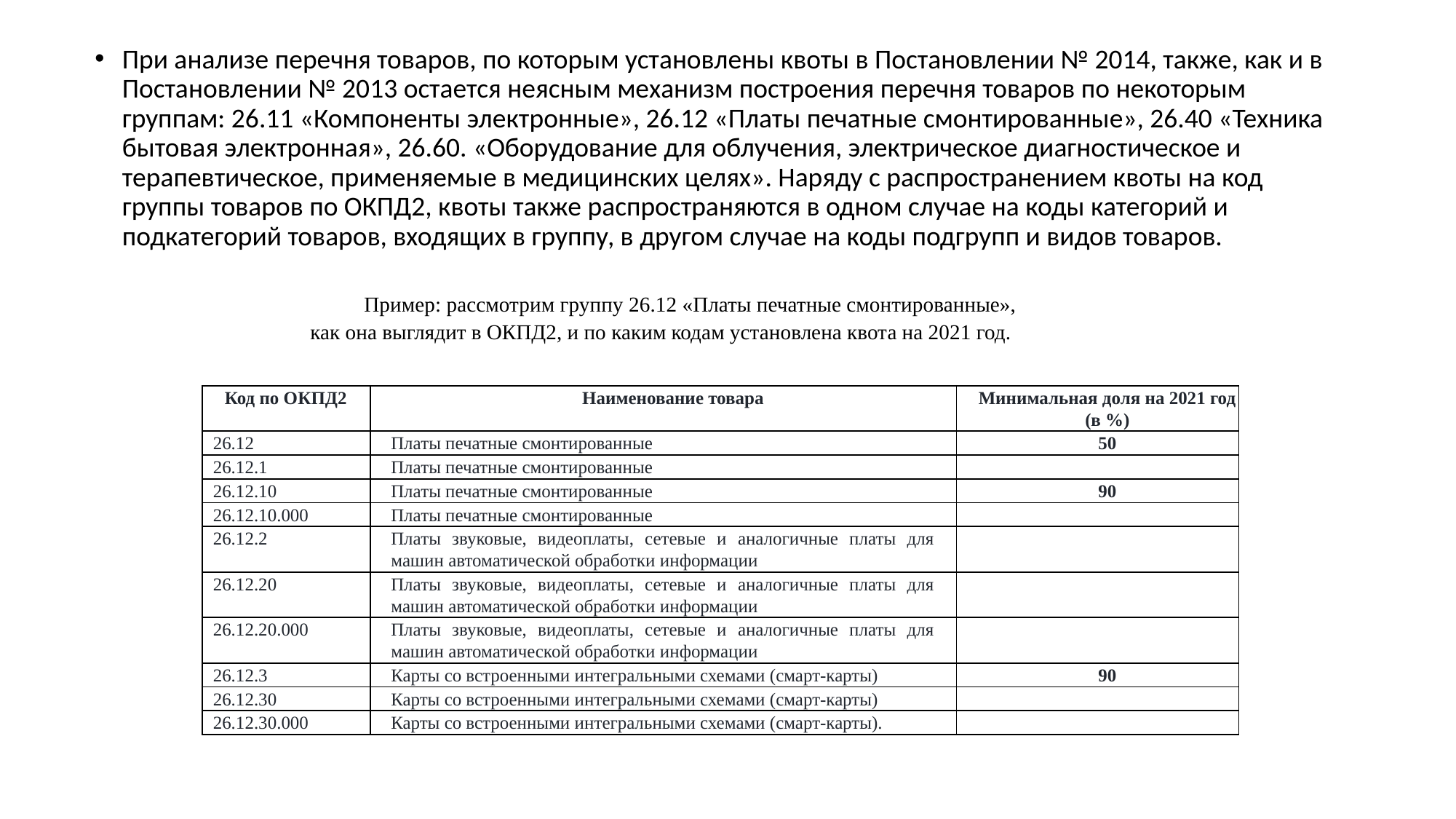

При анализе перечня товаров, по которым установлены квоты в Постановлении № 2014, также, как и в Постановлении № 2013 остается неясным механизм построения перечня товаров по некоторым группам: 26.11 «Компоненты электронные», 26.12 «Платы печатные смонтированные», 26.40 «Техника бытовая электронная», 26.60. «Оборудование для облучения, электрическое диагностическое и терапевтическое, применяемые в медицинских целях». Наряду с распространением квоты на код группы товаров по ОКПД2, квоты также распространяются в одном случае на коды категорий и подкатегорий товаров, входящих в группу, в другом случае на коды подгрупп и видов товаров.
Пример: рассмотрим группу 26.12 «Платы печатные смонтированные», как она выглядит в ОКПД2, и по каким кодам установлена квота на 2021 год.
| Код по ОКПД2 | Наименование товара | Минимальная доля на 2021 год (в %) |
| --- | --- | --- |
| 26.12 | Платы печатные смонтированные | 50 |
| 26.12.1 | Платы печатные смонтированные |  |
| 26.12.10 | Платы печатные смонтированные | 90 |
| 26.12.10.000 | Платы печатные смонтированные |  |
| 26.12.2 | Платы звуковые, видеоплаты, сетевые и аналогичные платы для машин автоматической обработки информации |  |
| 26.12.20 | Платы звуковые, видеоплаты, сетевые и аналогичные платы для машин автоматической обработки информации |  |
| 26.12.20.000 | Платы звуковые, видеоплаты, сетевые и аналогичные платы для машин автоматической обработки информации |  |
| 26.12.3 | Карты со встроенными интегральными схемами (смарт-карты) | 90 |
| 26.12.30 | Карты со встроенными интегральными схемами (смарт-карты) |  |
| 26.12.30.000 | Карты со встроенными интегральными схемами (смарт-карты). |  |